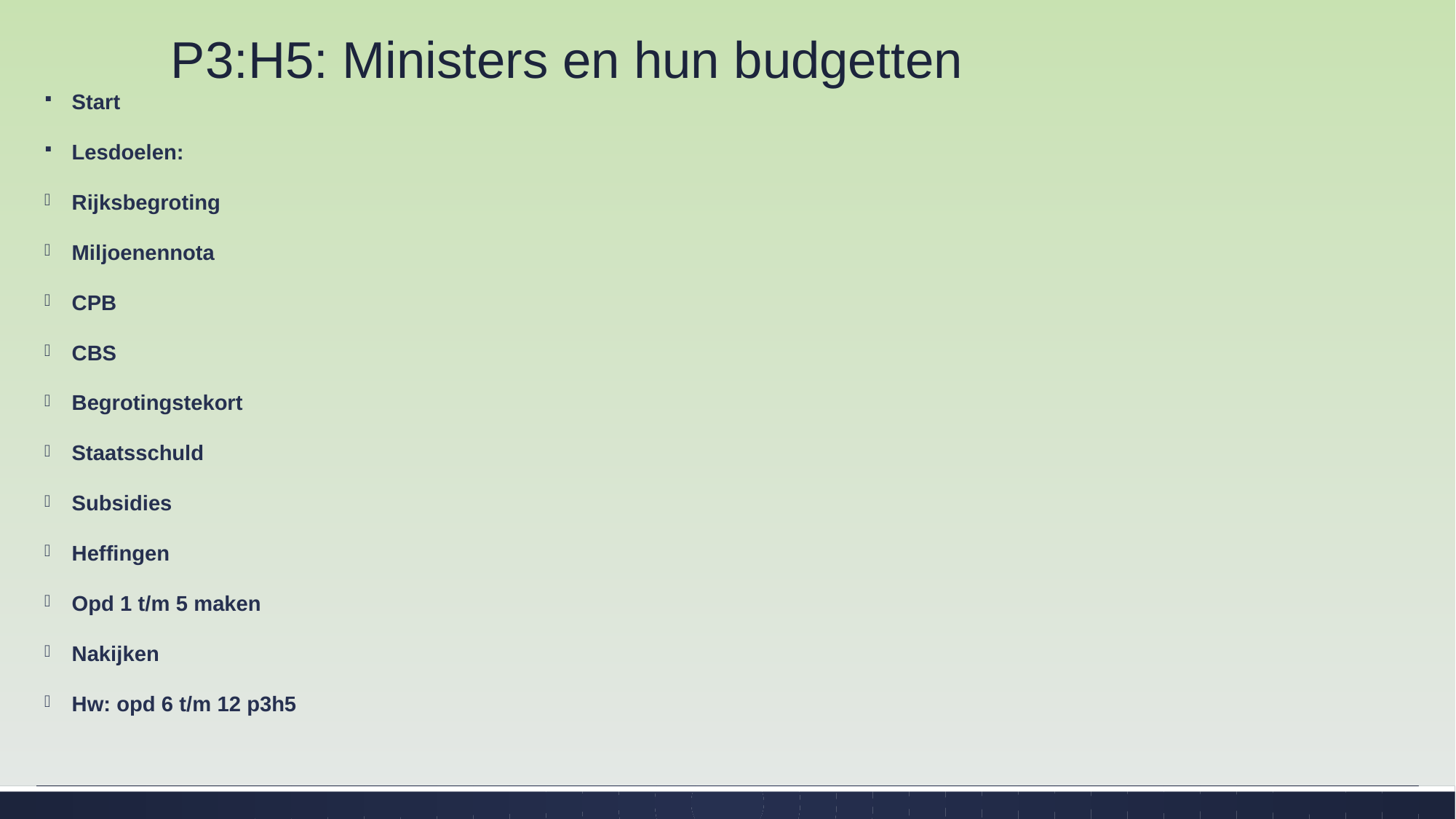

# P3:H5: Ministers en hun budgetten
Start
Lesdoelen:
Rijksbegroting
Miljoenennota
CPB
CBS
Begrotingstekort
Staatsschuld
Subsidies
Heffingen
Opd 1 t/m 5 maken
Nakijken
Hw: opd 6 t/m 12 p3h5